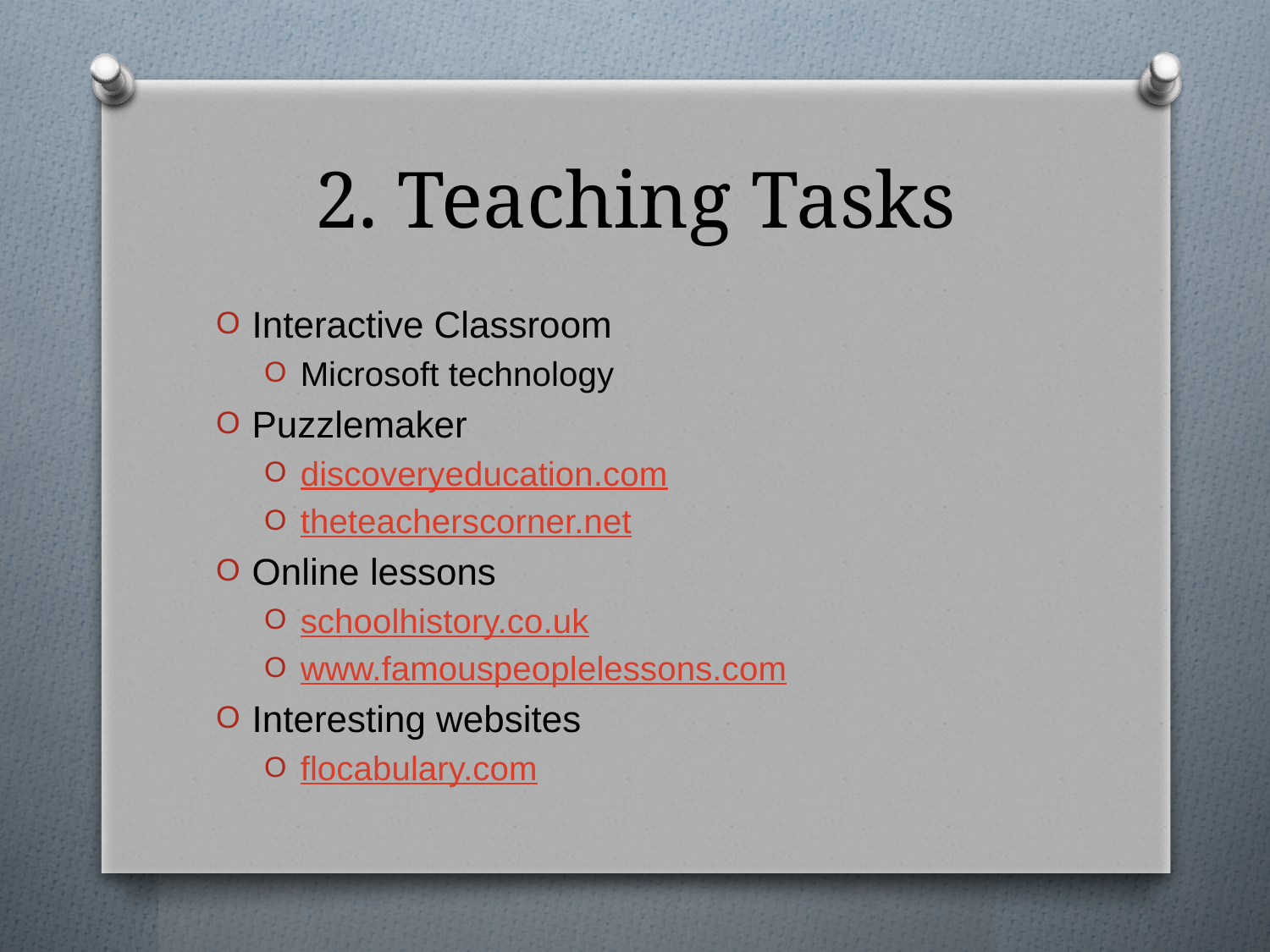

# 2. Teaching Tasks
Interactive Classroom
Microsoft technology
Puzzlemaker
discoveryeducation.com
theteacherscorner.net
Online lessons
schoolhistory.co.uk
www.famouspeoplelessons.com
Interesting websites
flocabulary.com